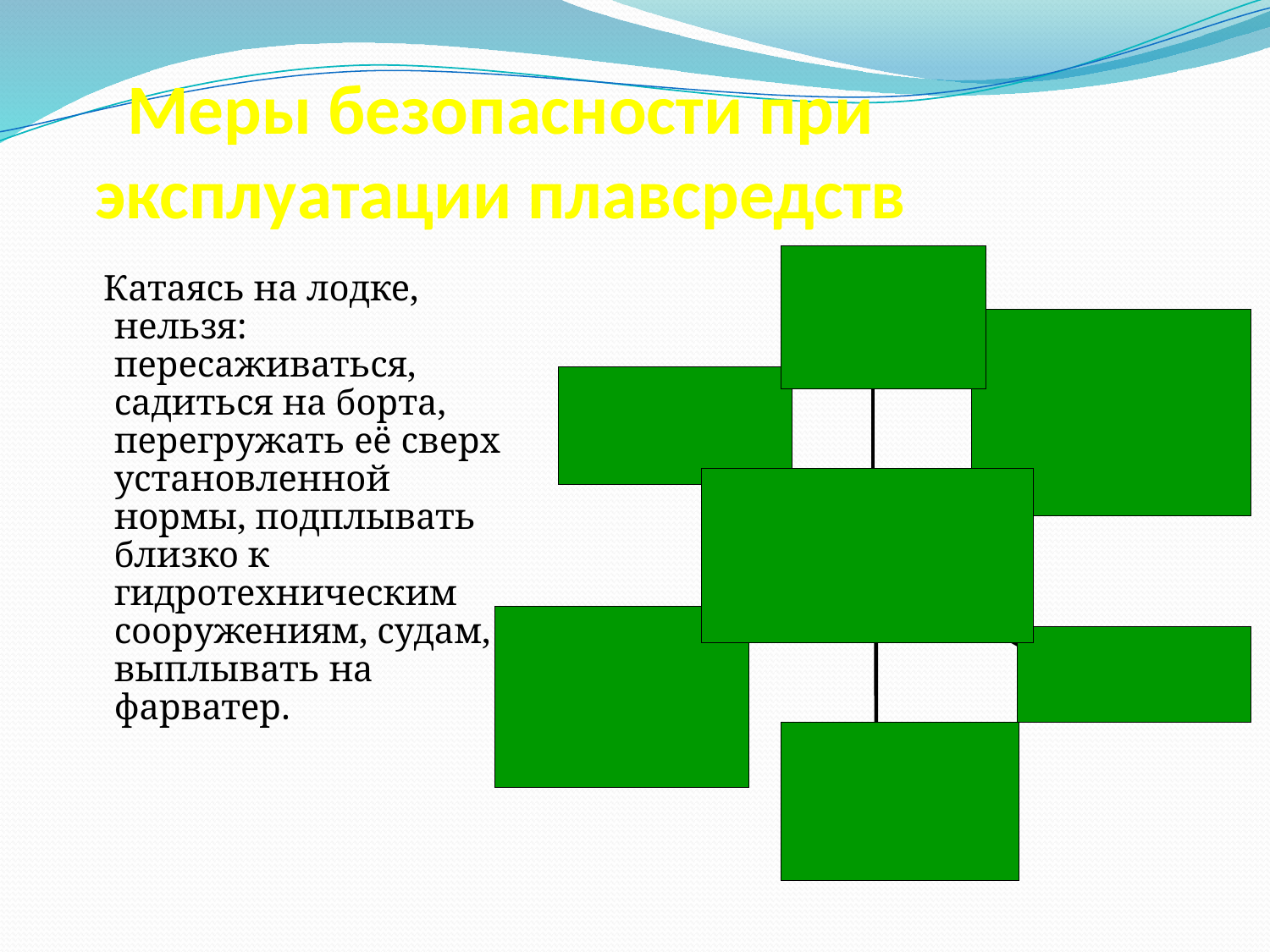

# Меры безопасности при эксплуатации плавсредств
   Катаясь на лодке, нельзя: пересаживаться, садиться на борта, перегружать её сверх установленной нормы, подплывать близко к гидротехническим сооружениям, судам, выплывать на фарватер.